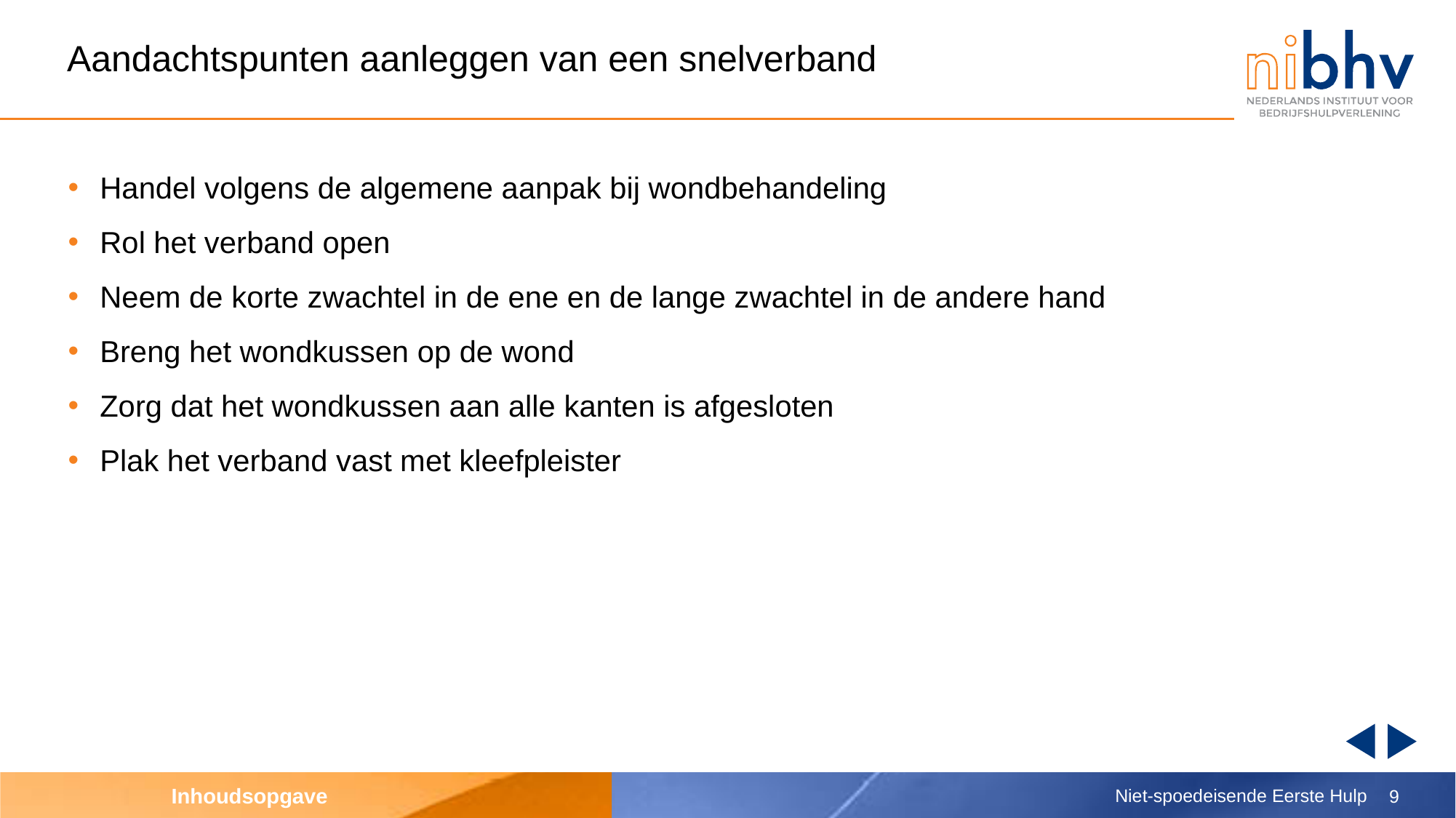

# Aandachtspunten aanleggen van een snelverband
Handel volgens de algemene aanpak bij wondbehandeling
Rol het verband open
Neem de korte zwachtel in de ene en de lange zwachtel in de andere hand
Breng het wondkussen op de wond
Zorg dat het wondkussen aan alle kanten is afgesloten
Plak het verband vast met kleefpleister